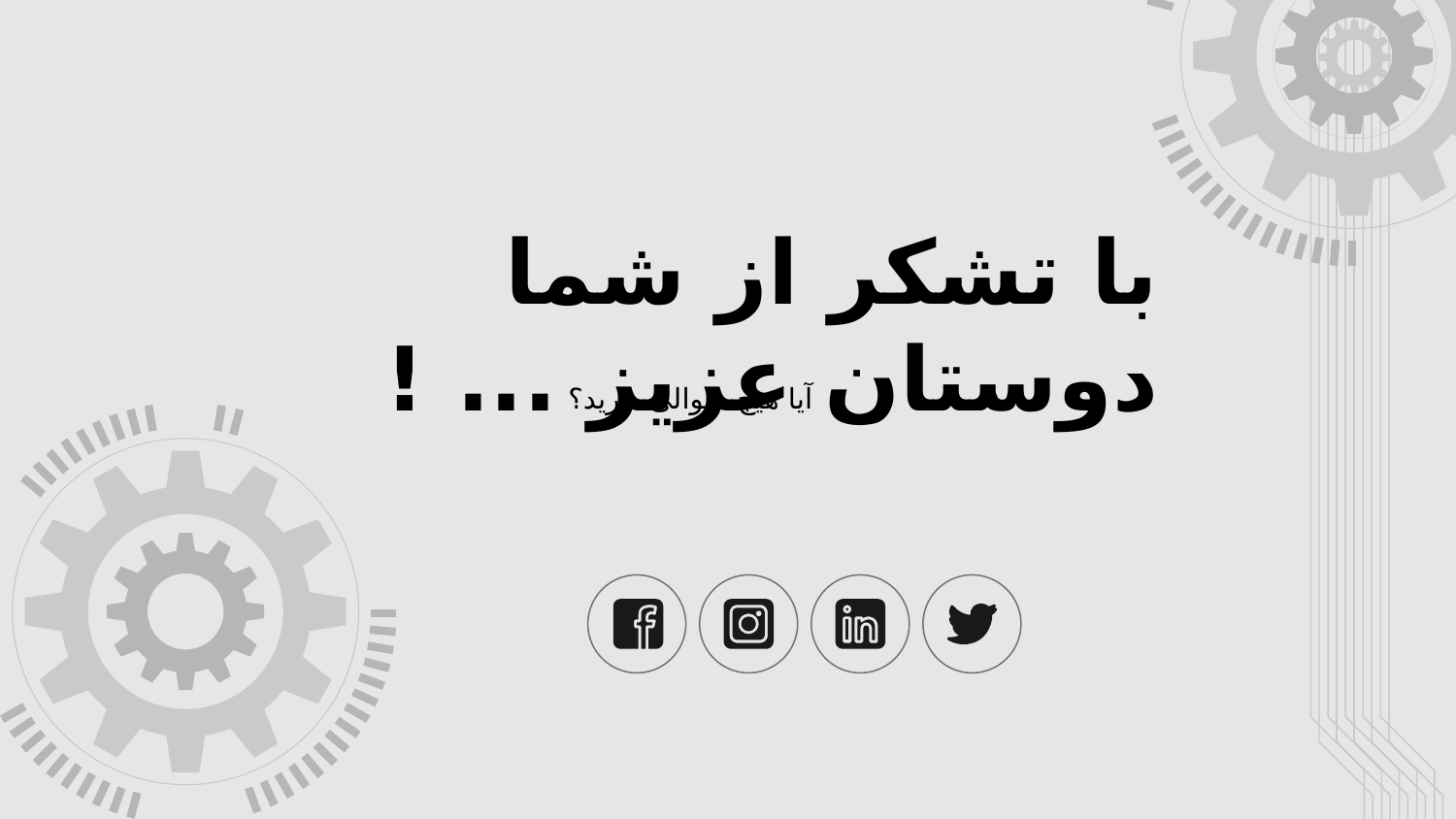

با تشکر از شما دوستان عزیز ... !
آیا هیچ سوالی دارید؟